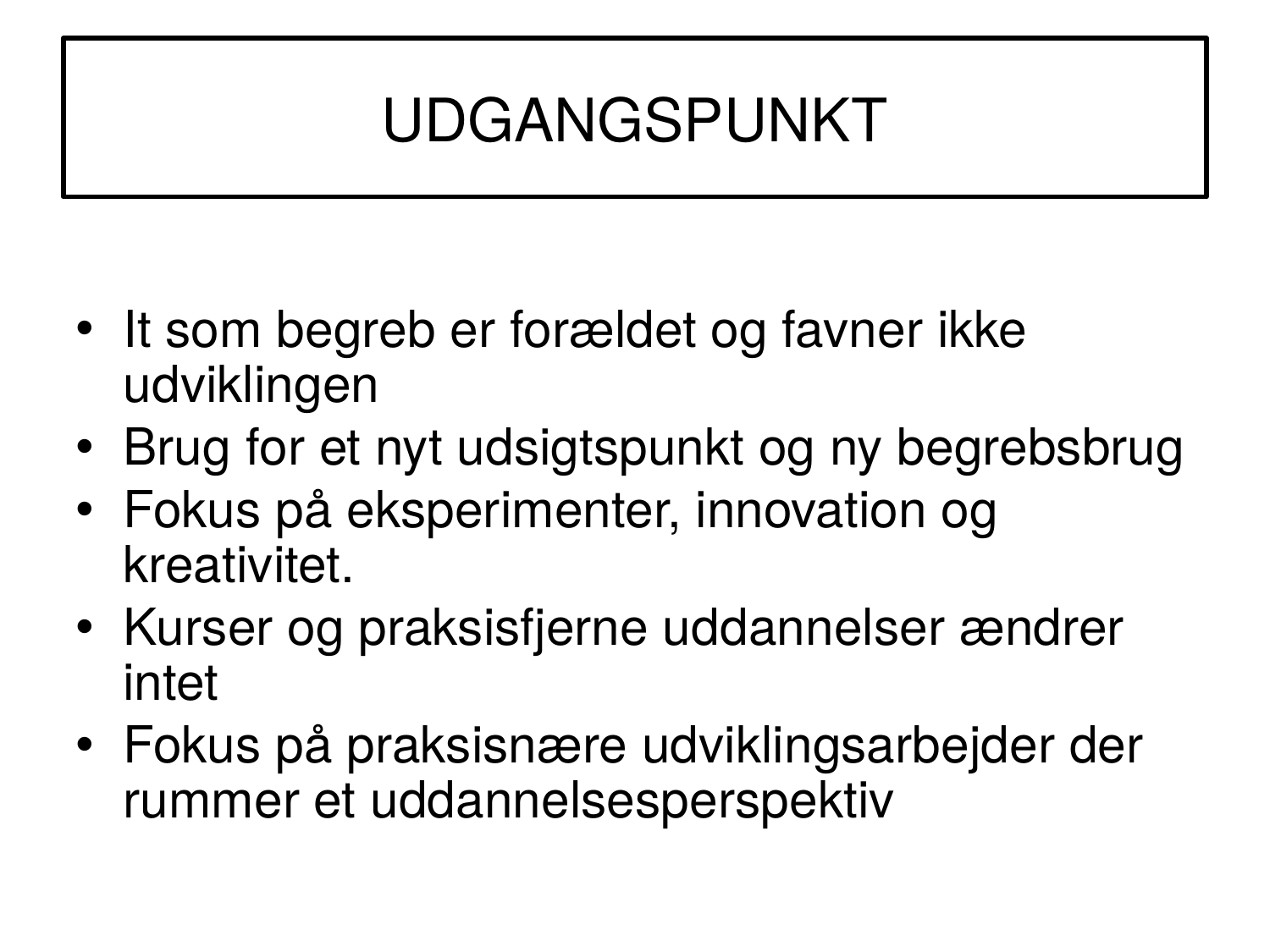

# UDGANGSPUNKT
It som begreb er forældet og favner ikke udviklingen
Brug for et nyt udsigtspunkt og ny begrebsbrug
Fokus på eksperimenter, innovation og kreativitet.
Kurser og praksisfjerne uddannelser ændrer intet
Fokus på praksisnære udviklingsarbejder der rummer et uddannelsesperspektiv